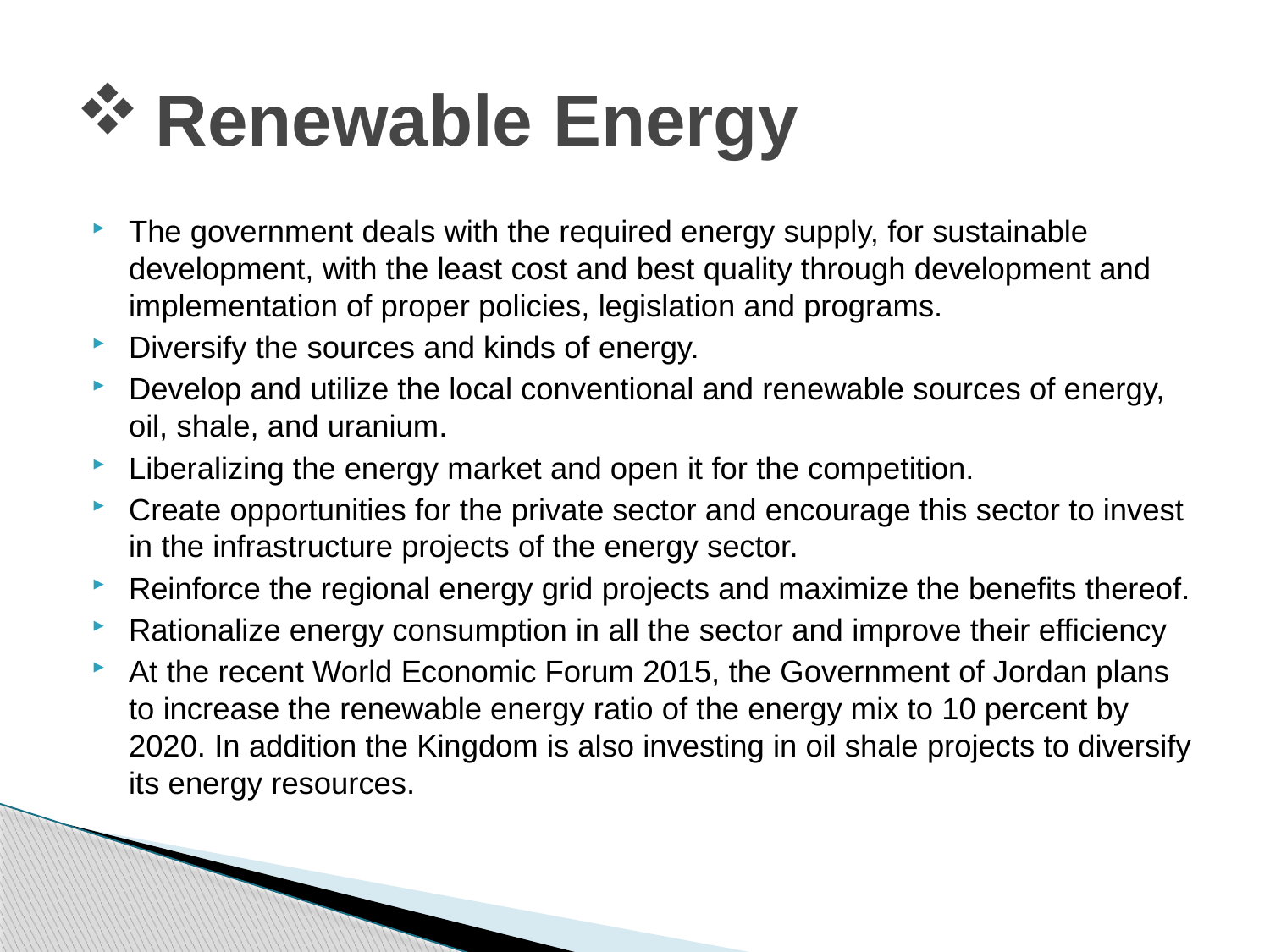

# Renewable Energy
The government deals with the required energy supply, for sustainable development, with the least cost and best quality through development and implementation of proper policies, legislation and programs.
Diversify the sources and kinds of energy.
Develop and utilize the local conventional and renewable sources of energy, oil, shale, and uranium.
Liberalizing the energy market and open it for the competition.
Create opportunities for the private sector and encourage this sector to invest in the infrastructure projects of the energy sector.
Reinforce the regional energy grid projects and maximize the benefits thereof.
Rationalize energy consumption in all the sector and improve their efficiency
At the recent World Economic Forum 2015, the Government of Jordan plans to increase the renewable energy ratio of the energy mix to 10 percent by 2020. In addition the Kingdom is also investing in oil shale projects to diversify its energy resources.